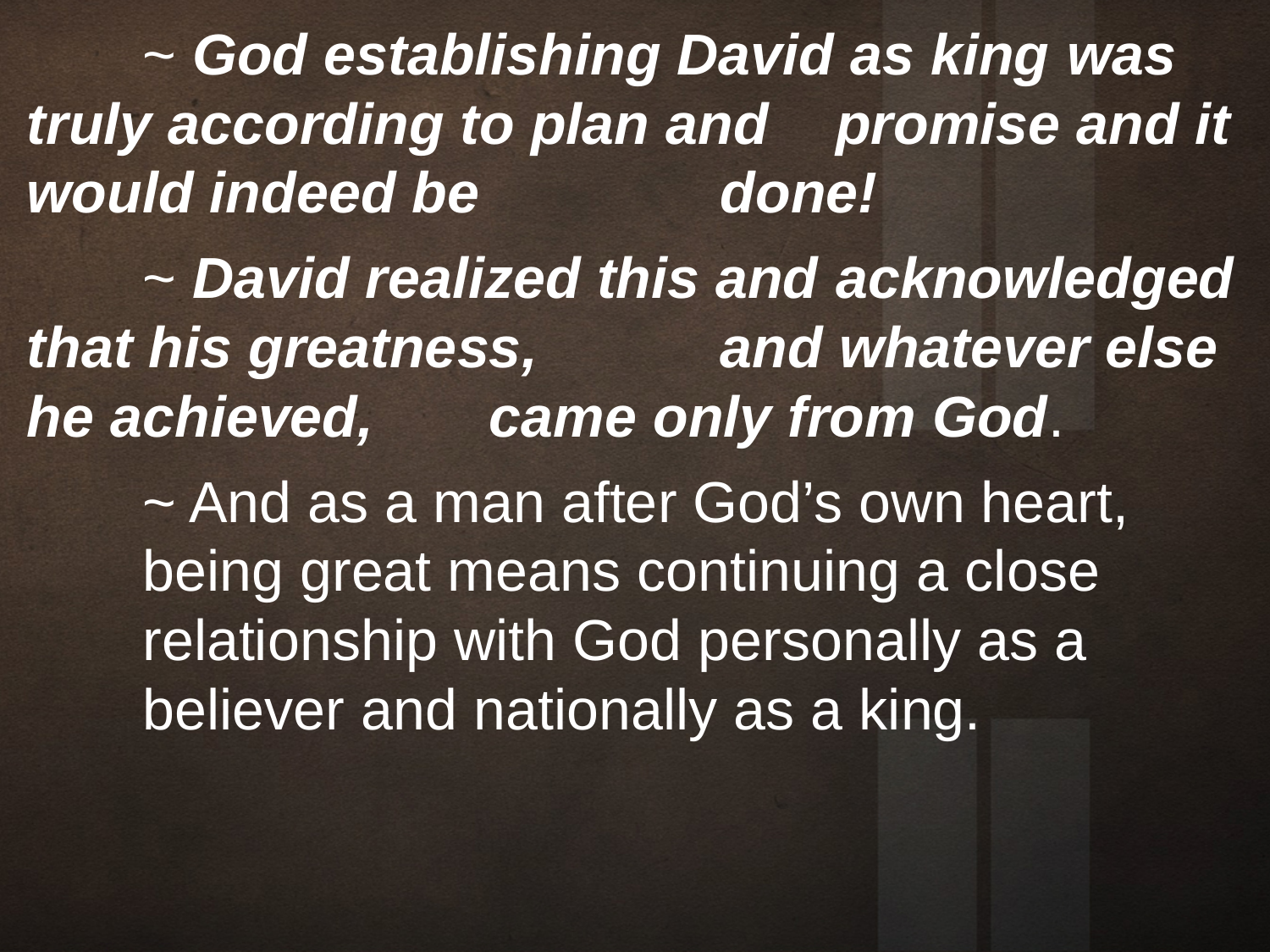

~ God establishing David as king 			was truly according to plan and 			promise and it would indeed be 			done!
	~ David realized this and 					acknowledged that his greatness, 		and whatever else he achieved, 			came only from God.
	~ And as a man after God’s own heart, 		being great means continuing a close 		relationship with God personally as a 		believer and nationally as a king.